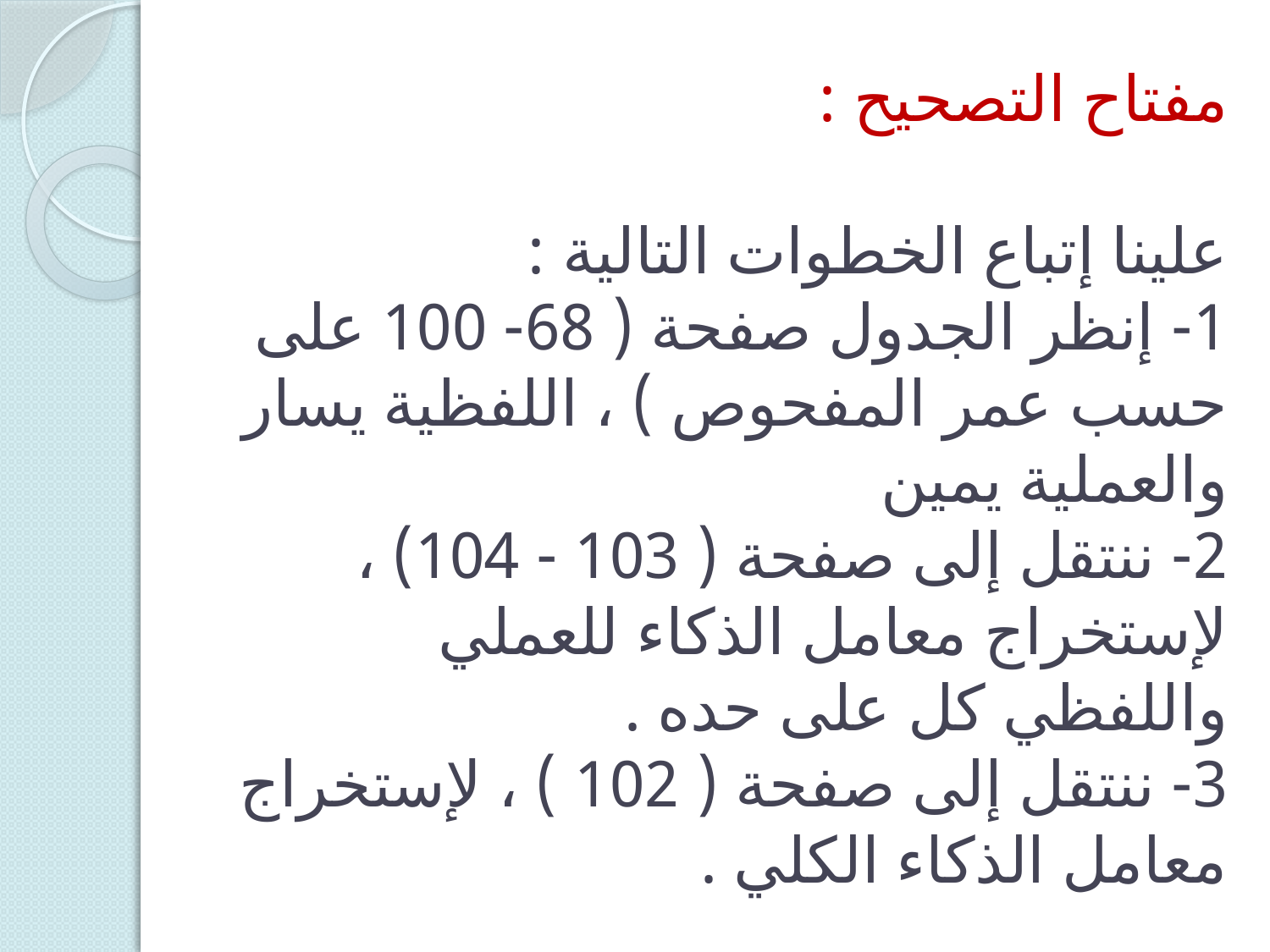

# مفتاح التصحيح : علينا إتباع الخطوات التالية : 1- إنظر الجدول صفحة ( 68- 100 على حسب عمر المفحوص ) ، اللفظية يسار والعملية يمين 2- ننتقل إلى صفحة ( 103 - 104) ، لإستخراج معامل الذكاء للعملي واللفظي كل على حده . 3- ننتقل إلى صفحة ( 102 ) ، لإستخراج معامل الذكاء الكلي .